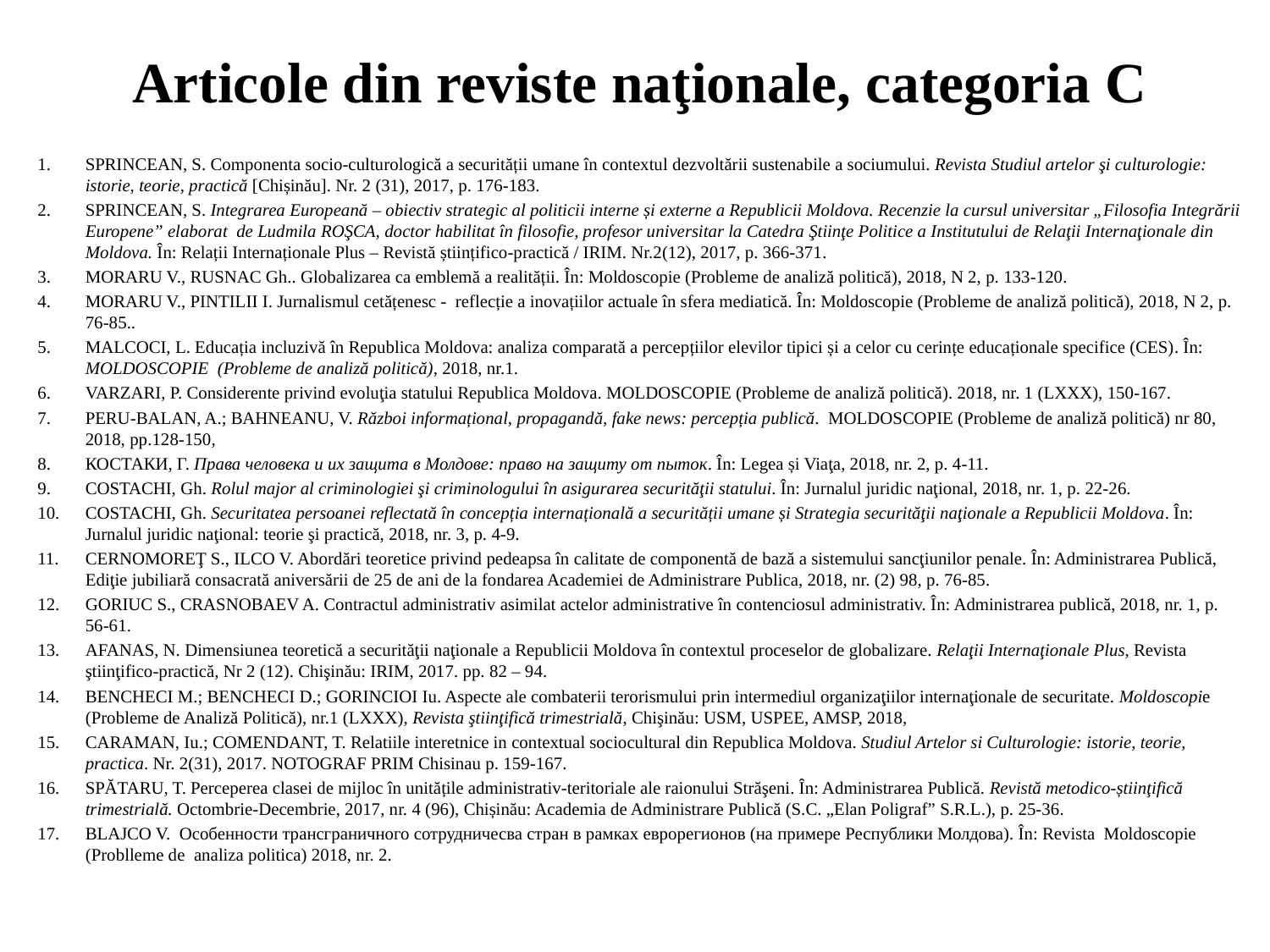

# Articole din reviste naţionale, categoria C
SPRINCEAN, S. Componenta socio-culturologică a securității umane în contextul dezvoltării sustenabile a sociumului. Revista Studiul artelor şi culturologie: istorie, teorie, practică [Chișinău]. Nr. 2 (31), 2017, p. 176-183.
SPRINCEAN, S. Integrarea Europeană – obiectiv strategic al politicii interne și externe a Republicii Moldova. Recenzie la cursul universitar „Filosofia Integrării Europene” elaborat  de Ludmila ROŞCA, doctor habilitat în filosofie, profesor universitar la Catedra Ştiinţe Politice a Institutului de Relaţii Internaţionale din Moldova. În: Relații Internaționale Plus – Revistă științifico-practică / IRIM. Nr.2(12), 2017, p. 366-371.
MORARU V., RUSNAC Gh.. Globalizarea ca emblemă a realității. În: Moldoscopie (Probleme de analiză politică), 2018, N 2, p. 133-120.
MORARU V., PINTILII I. Jurnalismul cetățenesc -  reflecție a inovațiilor actuale în sfera mediatică. În: Moldoscopie (Probleme de analiză politică), 2018, N 2, p. 76-85..
MALCOCI, L. Educația incluzivă în Republica Moldova: analiza comparată a percepțiilor elevilor tipici și a celor cu cerințe educaționale specifice (CES). În: MOLDOSCOPIE  (Probleme de analiză politică), 2018, nr.1.
VARZARI, P. Considerente privind evoluţia statului Republica Moldova. MOLDOSCOPIE (Probleme de analiză politică). 2018, nr. 1 (LXXX), 150-167.
PERU-BALAN, A.; BAHNEANU, V. Război informațional, propagandă, fake news: percepția publică.  MOLDOSCOPIE (Probleme de analiză politică) nr 80, 2018, pp.128-150,
КОСТАКИ, Г. Права человека и их защита в Молдове: право на защиту от пыток. În: Legea și Viaţa, 2018, nr. 2, p. 4-11.
COSTACHI, Gh. Rolul major al criminologiei şi criminologului în asigurarea securităţii statului. În: Jurnalul juridic naţional, 2018, nr. 1, p. 22-26.
COSTACHI, Gh. Securitatea persoanei reflectată în concepția internațională a securității umane și Strategia securităţii naţionale a Republicii Moldova. În: Jurnalul juridic naţional: teorie şi practică, 2018, nr. 3, p. 4-9.
CERNOMOREŢ S., ILCO V. Abordări teoretice privind pedeapsa în calitate de componentă de bază a sistemului sancţiunilor penale. În: Administrarea Publică, Ediţie jubiliară consacrată aniversării de 25 de ani de la fondarea Academiei de Administrare Publica, 2018, nr. (2) 98, p. 76-85.
GORIUC S., CRASNOBAEV A. Contractul administrativ asimilat actelor administrative în contenciosul administrativ. În: Administrarea publică, 2018, nr. 1, p. 56-61.
AFANAS, N. Dimensiunea teoretică a securităţii naţionale a Republicii Moldova în contextul proceselor de globalizare. Relaţii Internaţionale Plus, Revista ştiinţifico-practică, Nr 2 (12). Chişinău: IRIM, 2017. pp. 82 – 94.
BENCHECI M.; BENCHECI D.; GORINCIOI Iu. Aspecte ale combaterii terorismului prin intermediul organizaţiilor internaţionale de securitate. Moldoscopie (Probleme de Analiză Politică), nr.1 (LXXX), Revista ştiinţifică trimestrială, Chişinău: USM, USPEE, AMSP, 2018,
CARAMAN, Iu.; COMENDANT, T. Relatiile interetnice in contextual sociocultural din Republica Moldova. Studiul Artelor si Culturologie: istorie, teorie, practica. Nr. 2(31), 2017. NOTOGRAF PRIM Chisinau p. 159-167.
SPĂTARU, T. Perceperea clasei de mijloc în unitățile administrativ-teritoriale ale raionului Străşeni. În: Administrarea Publică. Revistă metodico-știinţifică trimestrială. Octombrie-Decembrie, 2017, nr. 4 (96), Chișinău: Academia de Administrare Publică (S.C. „Elan Poligraf” S.R.L.), p. 25-36.
BLAJCO V.  Особенности трансграничного сотрудничесва стран в рамках еврорегионов (на примере Республики Молдова). În: Revista  Moldoscopie (Problleme de  analiza politica) 2018, nr. 2.